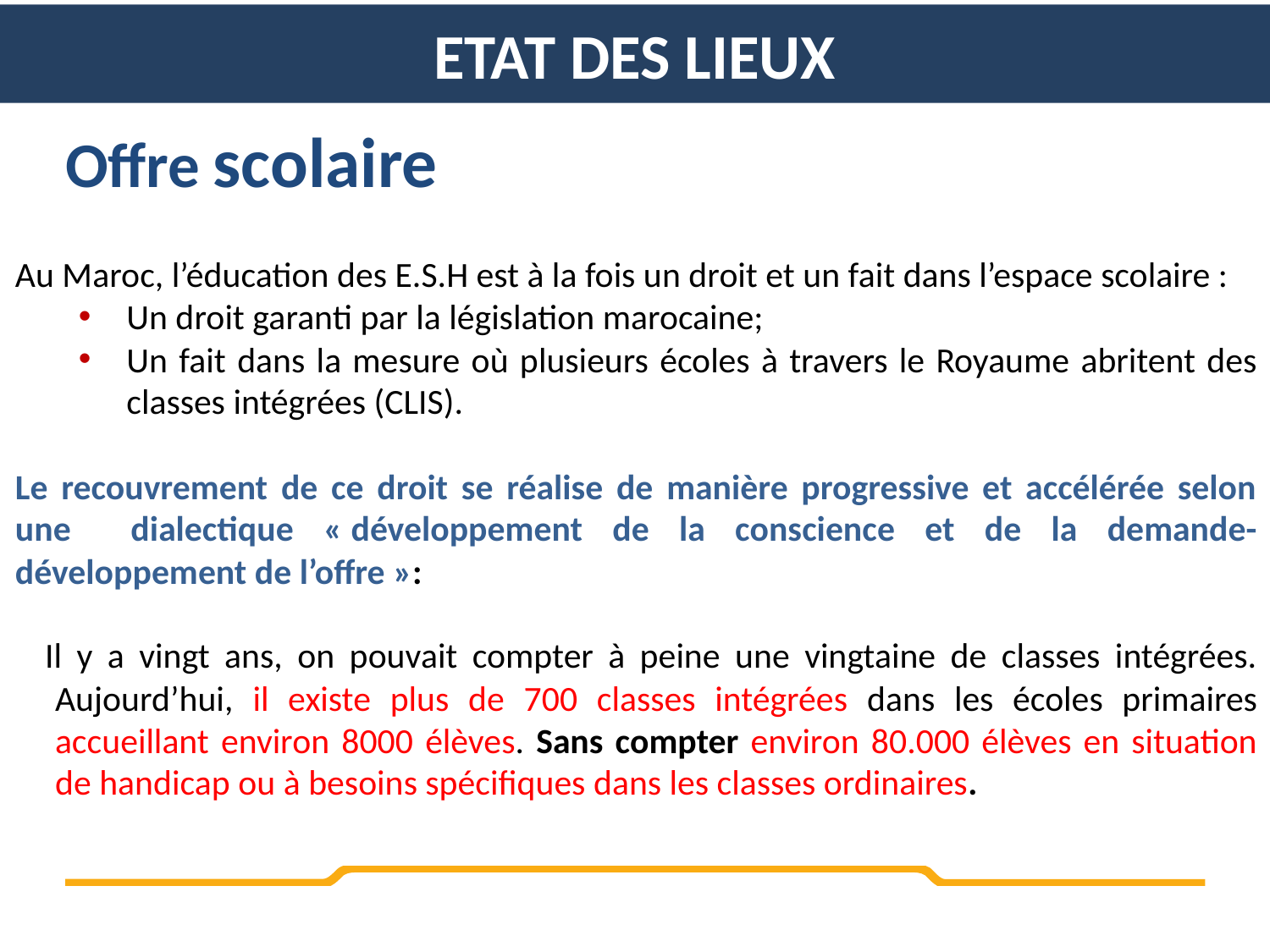

Etat des lieux
Offre scolaire
Au Maroc, l’éducation des E.S.H est à la fois un droit et un fait dans l’espace scolaire :
Un droit garanti par la législation marocaine;
Un fait dans la mesure où plusieurs écoles à travers le Royaume abritent des classes intégrées (CLIS).

Le recouvrement de ce droit se réalise de manière progressive et accélérée selon une  dialectique « développement de la conscience et de la demande-développement de l’offre »:

  Il y a vingt ans, on pouvait compter à peine une vingtaine de classes intégrées. Aujourd’hui, il existe plus de 700 classes intégrées dans les écoles primaires accueillant environ 8000 élèves. Sans compter environ 80.000 élèves en situation de handicap ou à besoins spécifiques dans les classes ordinaires.